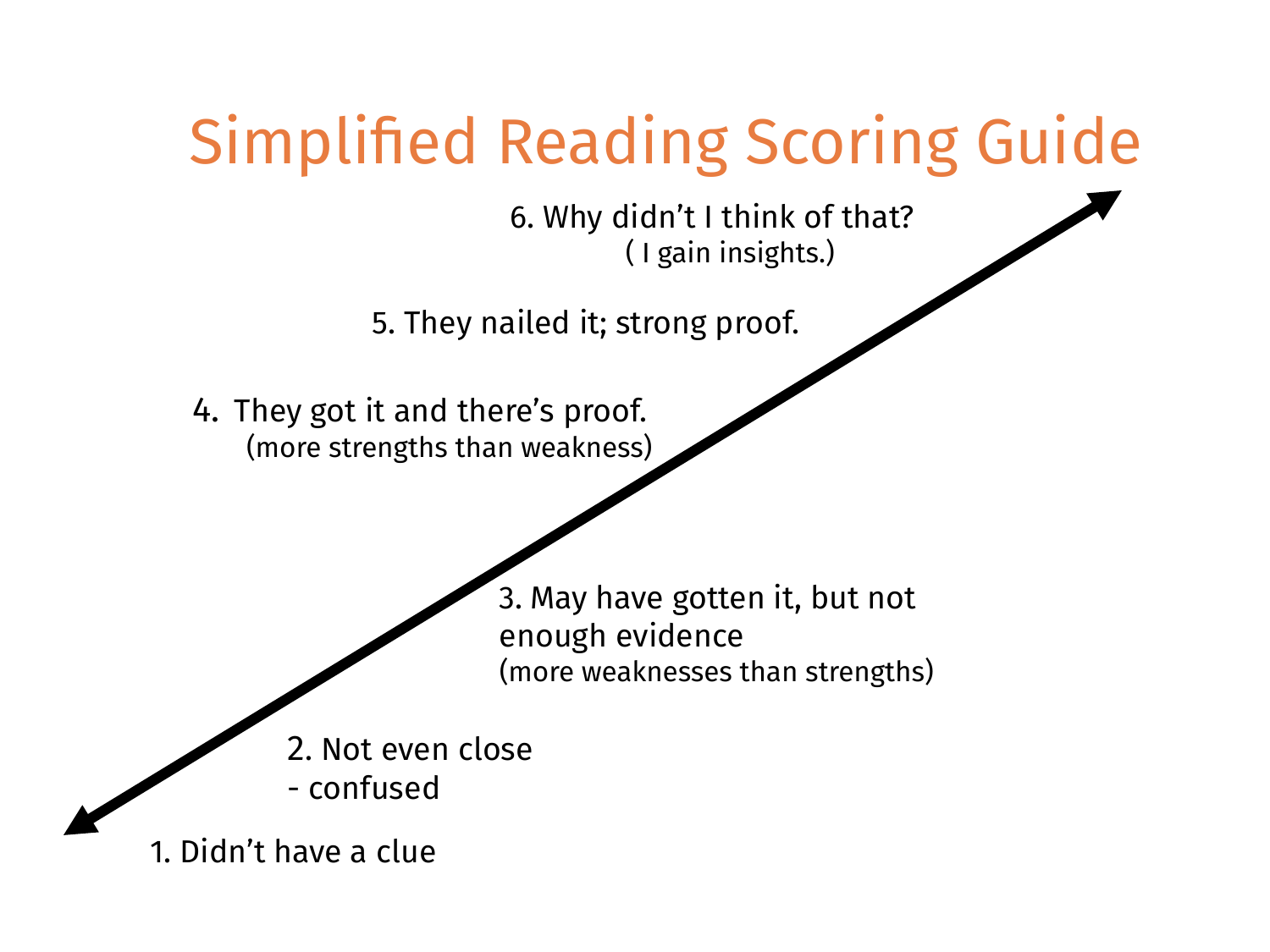

Simplified Reading Scoring Guide

6. Why didn’t I think of that?
( I gain insights.)

5. They nailed it; strong proof.

4.  They got it and there’s proof.
(more strengths than weakness)
3. May have gotten it, but not enough evidence
(more weaknesses than strengths)
2. Not even close
- confused
1. Didn’t have a clue